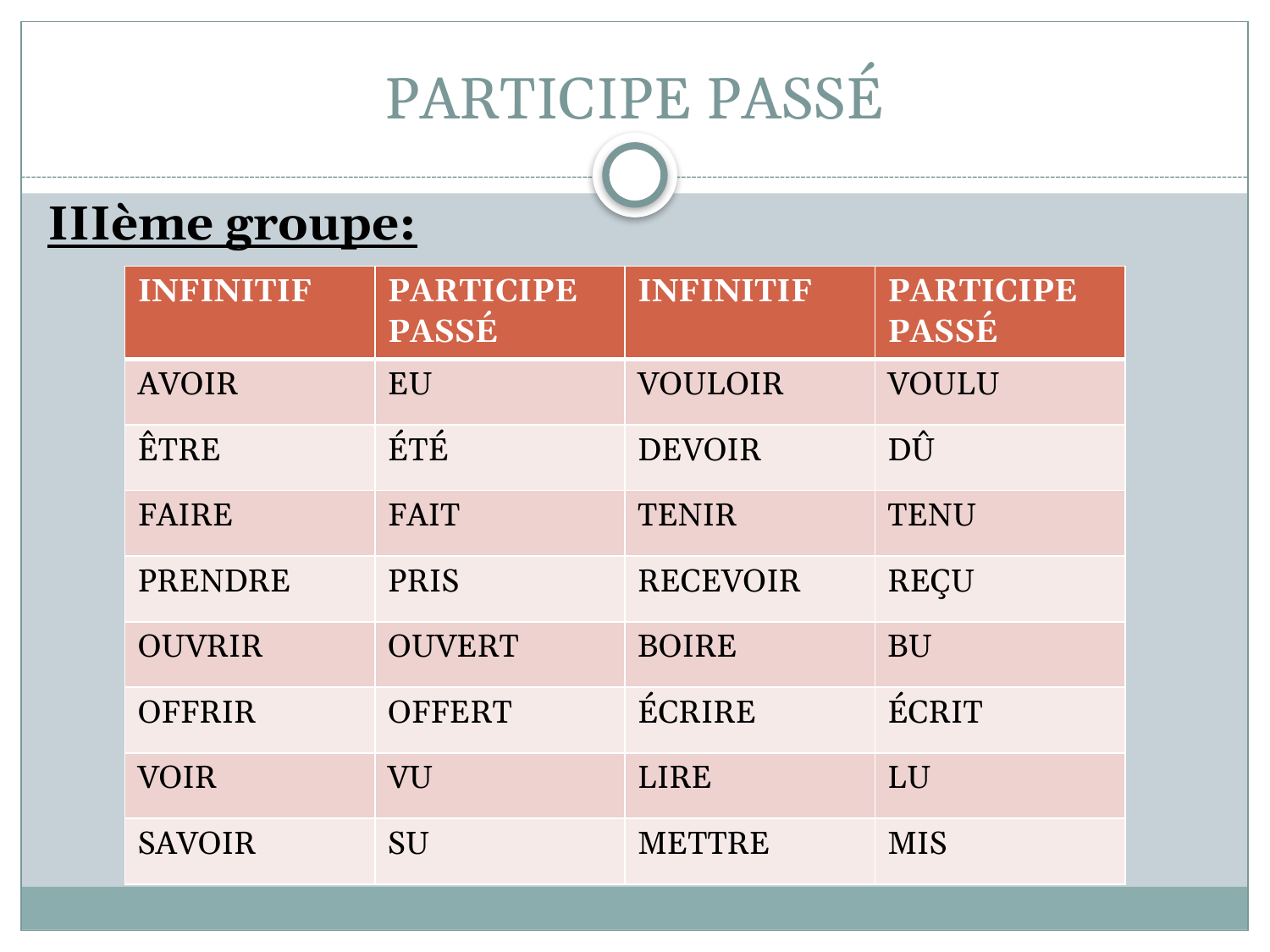

# PARTICIPE PASSÉ
IIIème groupe:

| INFINITIF | PARTICIPE PASSÉ | INFINITIF | PARTICIPE PASSÉ |
| --- | --- | --- | --- |
| AVOIR | EU | VOULOIR | VOULU |
| ÊTRE | ÉTÉ | DEVOIR | DÛ |
| FAIRE | FAIT | TENIR | TENU |
| PRENDRE | PRIS | RECEVOIR | REÇU |
| OUVRIR | OUVERT | BOIRE | BU |
| OFFRIR | OFFERT | ÉCRIRE | ÉCRIT |
| VOIR | VU | LIRE | LU |
| SAVOIR | SU | METTRE | MIS |